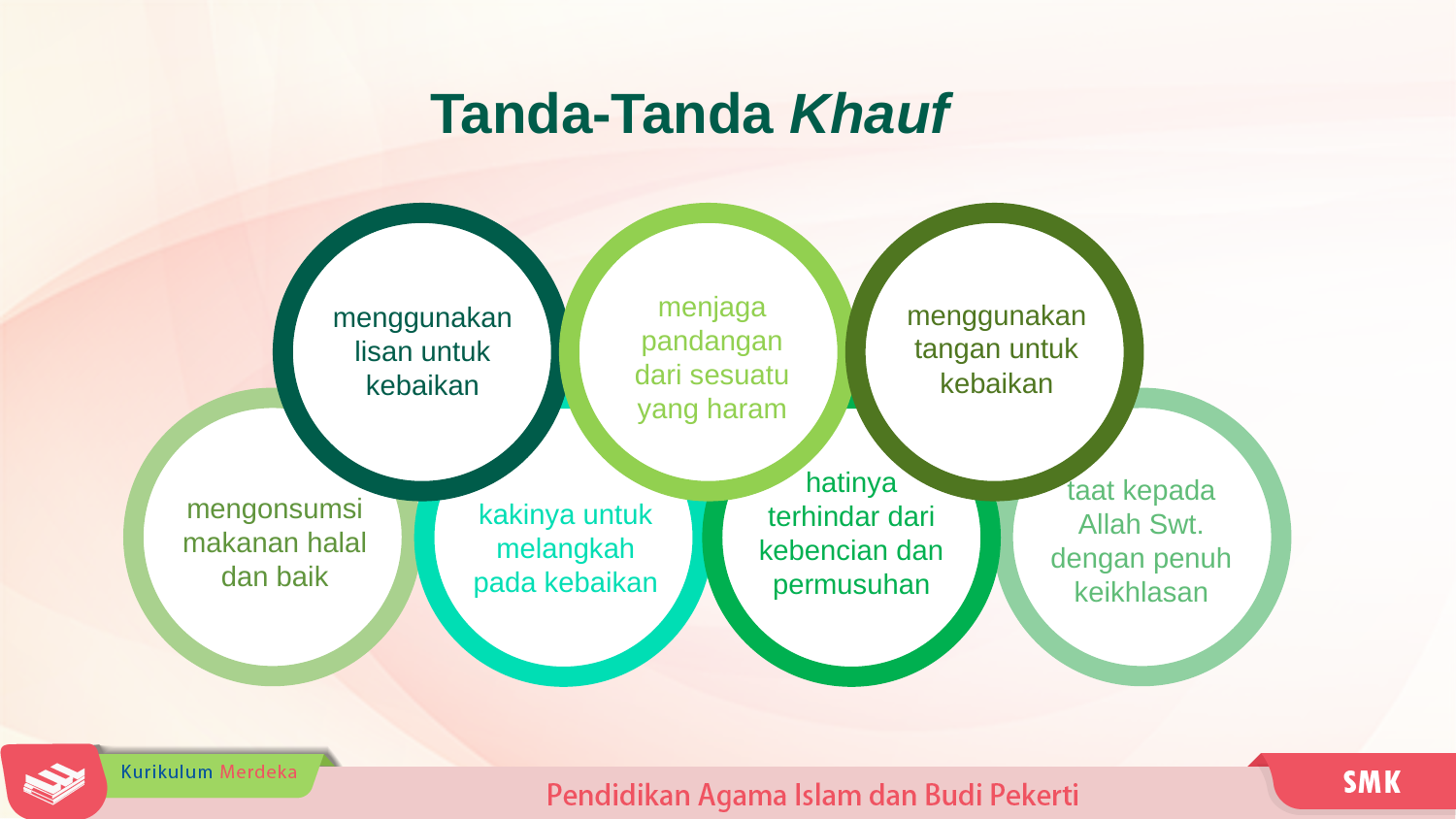

Tanda-Tanda Khauf

menggunakan lisan untuk kebaikan

menjaga pandangan dari sesuatu yang haram

menggunakan tangan untuk kebaikan

kakinya untuk melangkah pada kebaikan

hatinya terhindar dari kebencian dan permusuhan

mengonsumsi makanan halal dan baik

taat kepada Allah Swt. dengan penuh keikhlasan